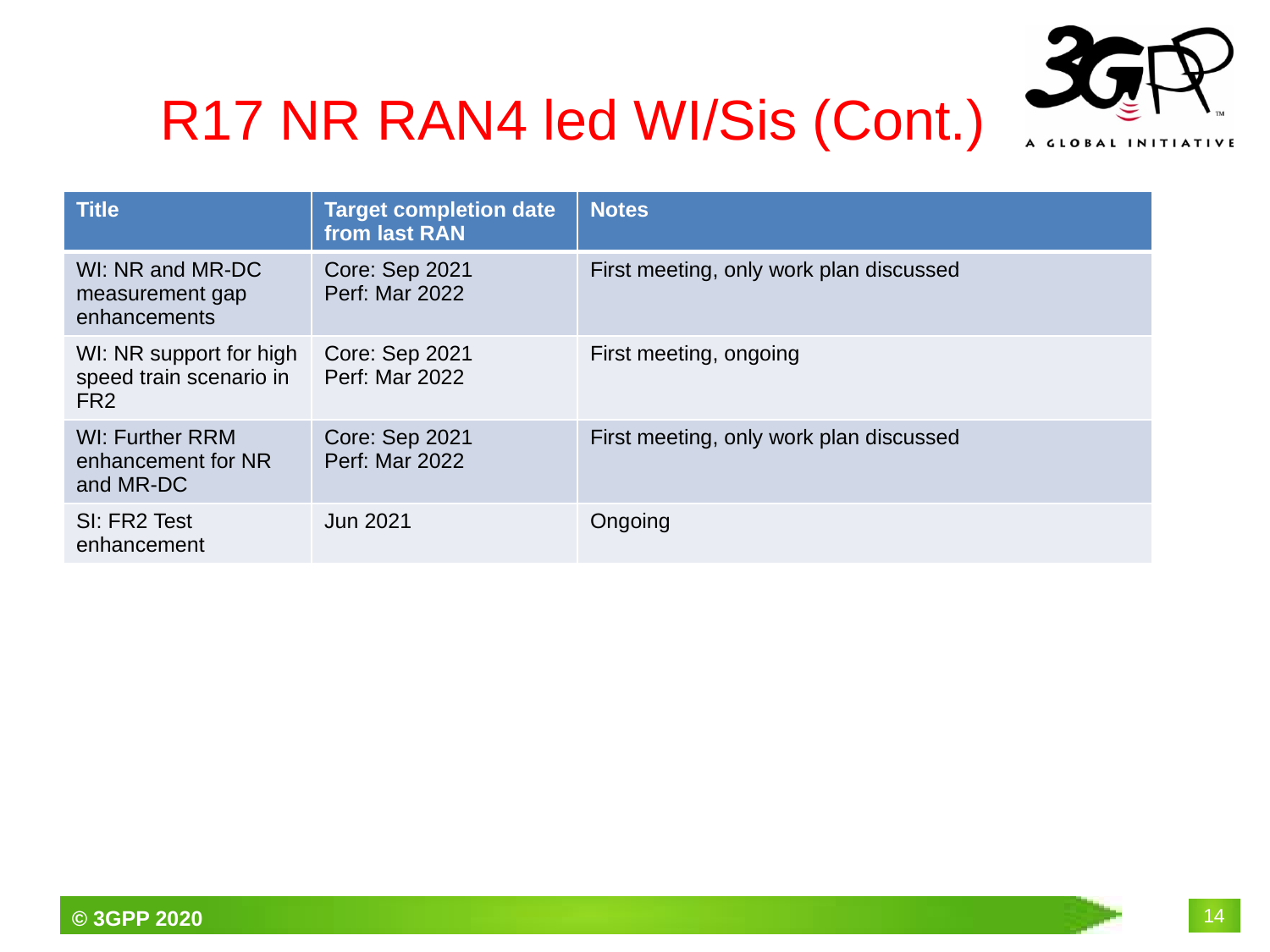

# R17 NR RAN4 led WI/Sis (Cont.)
| Title | Target completion date from last RAN | Notes |
| --- | --- | --- |
| WI: NR and MR-DC measurement gap enhancements | Core: Sep 2021 Perf: Mar 2022 | First meeting, only work plan discussed |
| WI: NR support for high speed train scenario in FR2 | Core: Sep 2021 Perf: Mar 2022 | First meeting, ongoing |
| WI: Further RRM enhancement for NR and MR-DC | Core: Sep 2021 Perf: Mar 2022 | First meeting, only work plan discussed |
| SI: FR2 Test enhancement | Jun 2021 | Ongoing |
14